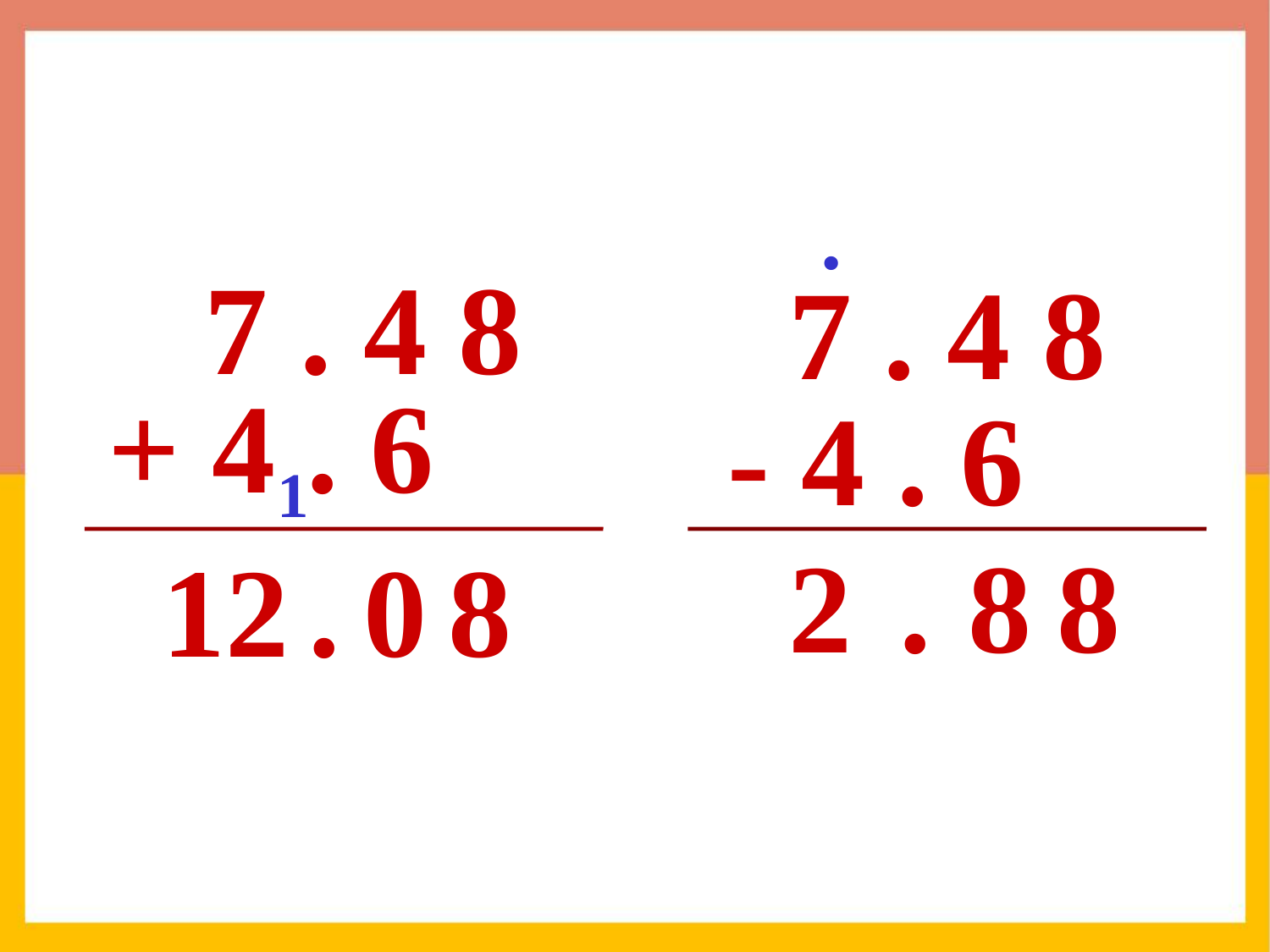

·
 7 . 4 8
7 . 4 8
+ 4 . 6
- 4 . 6
1
.
8
2
8
.
0
8
12